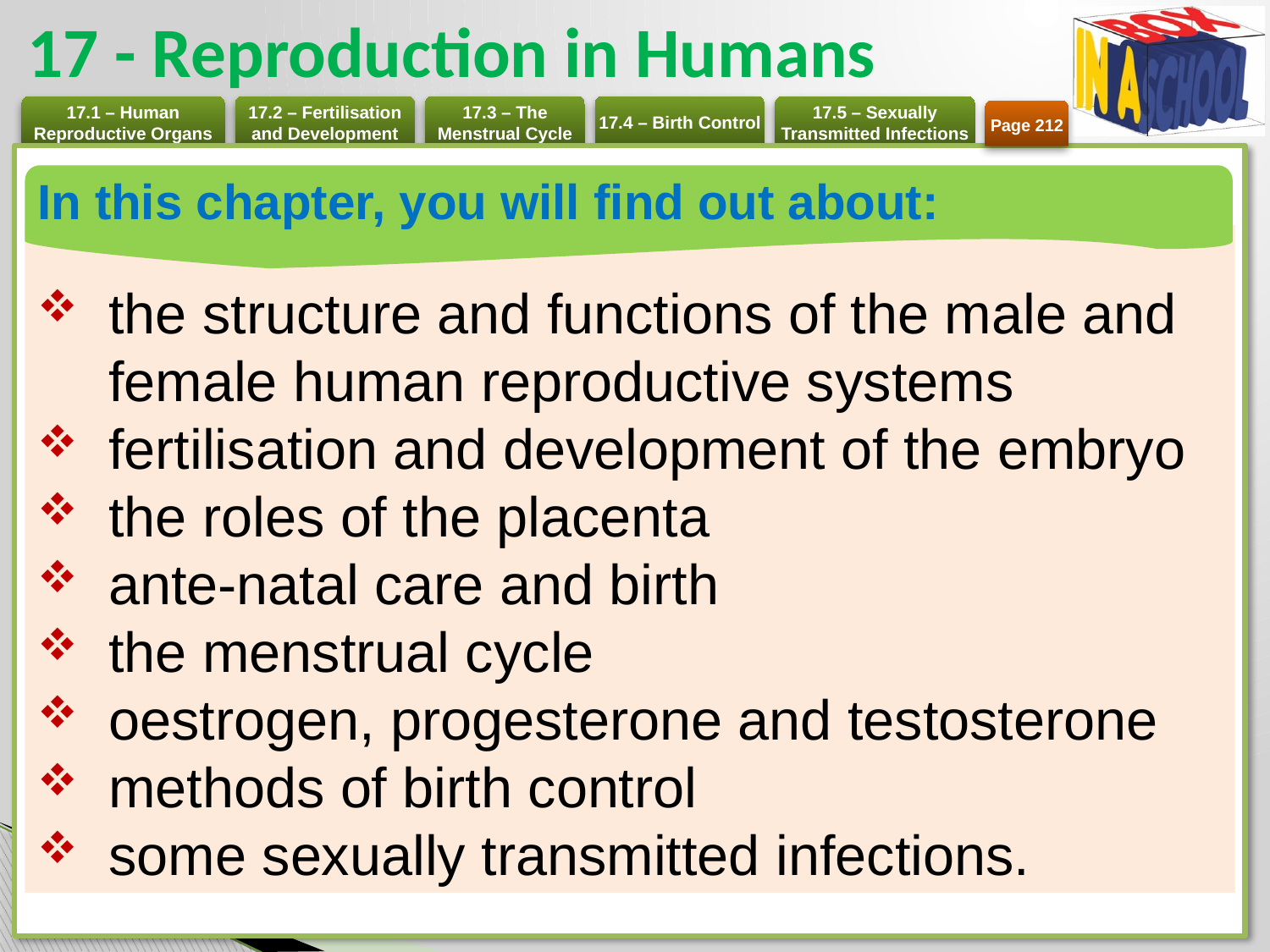

# 17 - Reproduction in Humans
Page 212
In this chapter, you will find out about:

the structure and functions of the male and female human reproductive systems
fertilisation and development of the embryo
the roles of the placenta
ante-natal care and birth
the menstrual cycle
oestrogen, progesterone and testosterone
methods of birth control
some sexually transmitted infections.